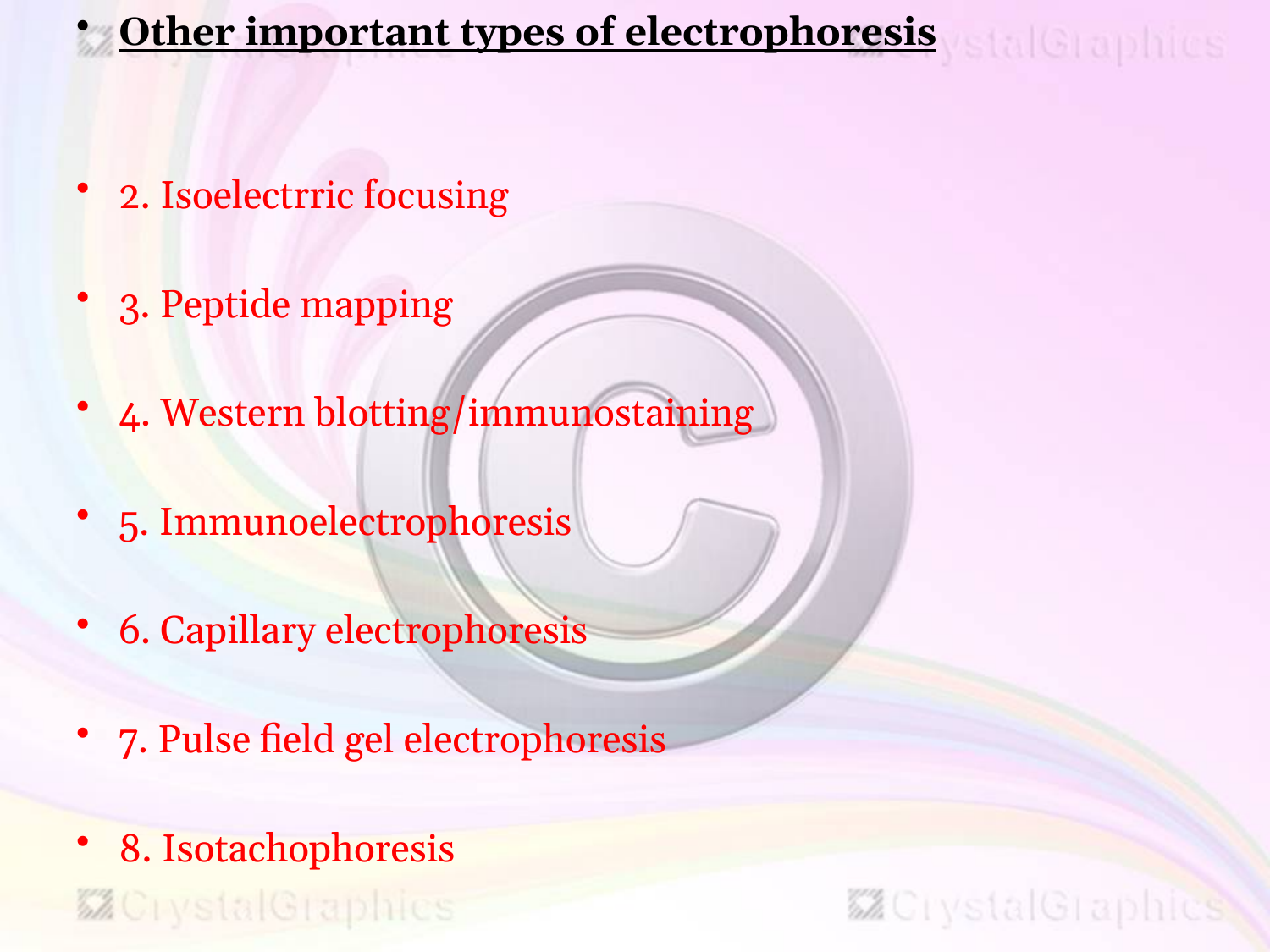

Other important types of electrophoresis

2. Isoelectrric focusing

3. Peptide mapping

4. Western blotting/immunostaining

5. Immunoelectrophoresis

6. Capillary electrophoresis

7. Pulse field gel electrophoresis

8. Isotachophoresis